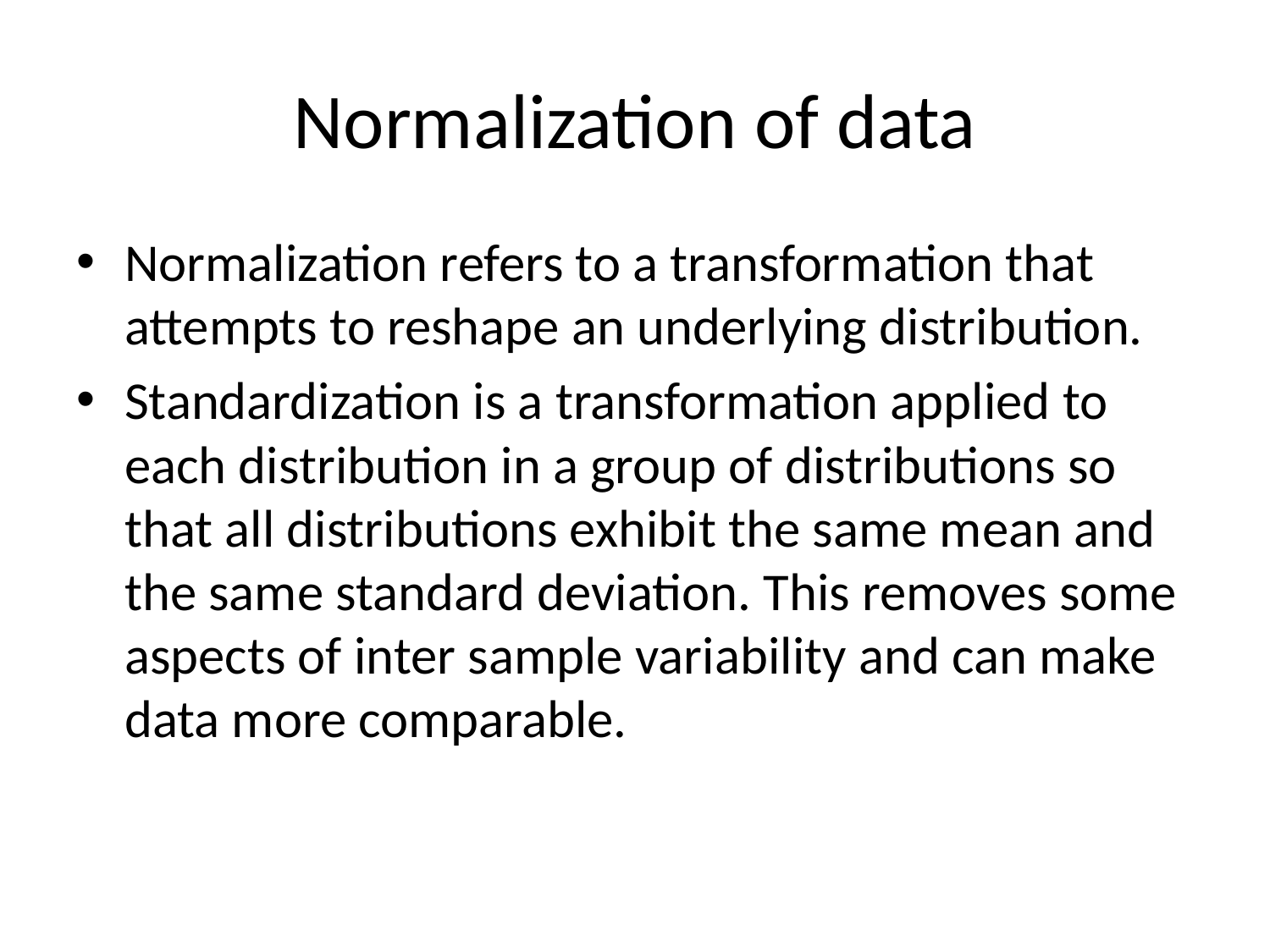

# Normalization of data
Normalization refers to a transformation that attempts to reshape an underlying distribution.
Standardization is a transformation applied to each distribution in a group of distributions so that all distributions exhibit the same mean and the same standard deviation. This removes some aspects of inter sample variability and can make data more comparable.